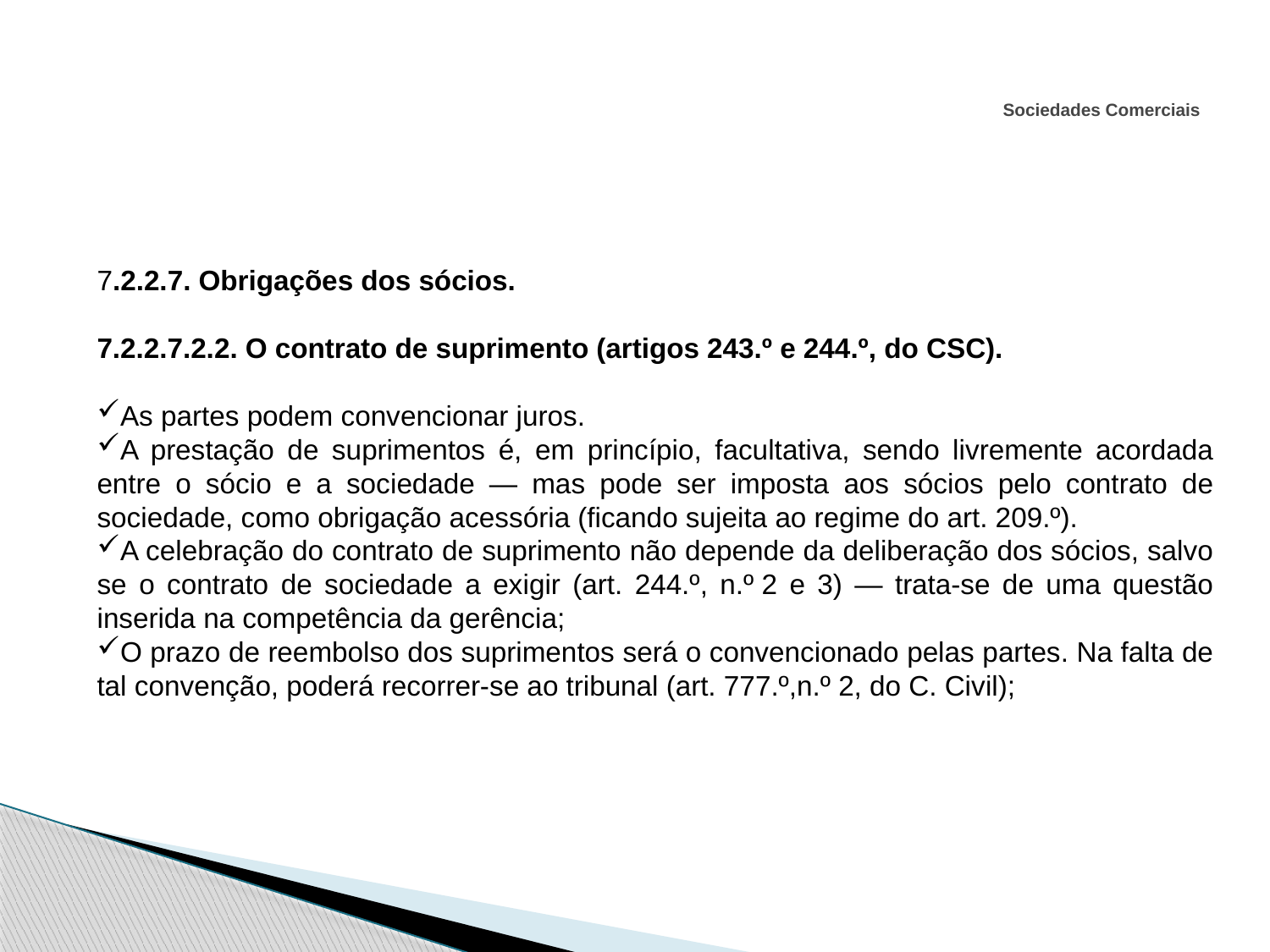

# Sociedades Comerciais

7.2.2.7. Obrigações dos sócios.

7.2.2.7.2.2. O contrato de suprimento (artigos 243.º e 244.º, do CSC).

As partes podem convencionar juros.
A prestação de suprimentos é, em princípio, facultativa, sendo livremente acordada entre o sócio e a sociedade — mas pode ser imposta aos sócios pelo contrato de sociedade, como obrigação acessória (ficando sujeita ao regime do art. 209.º).
A celebração do contrato de suprimento não depende da deliberação dos sócios, salvo se o contrato de sociedade a exigir (art. 244.º, n.º 2 e 3) — trata-se de uma questão inserida na competência da gerência;
O prazo de reembolso dos suprimentos será o convencionado pelas partes. Na falta de tal convenção, poderá recorrer-se ao tribunal (art. 777.º,n.º 2, do C. Civil);